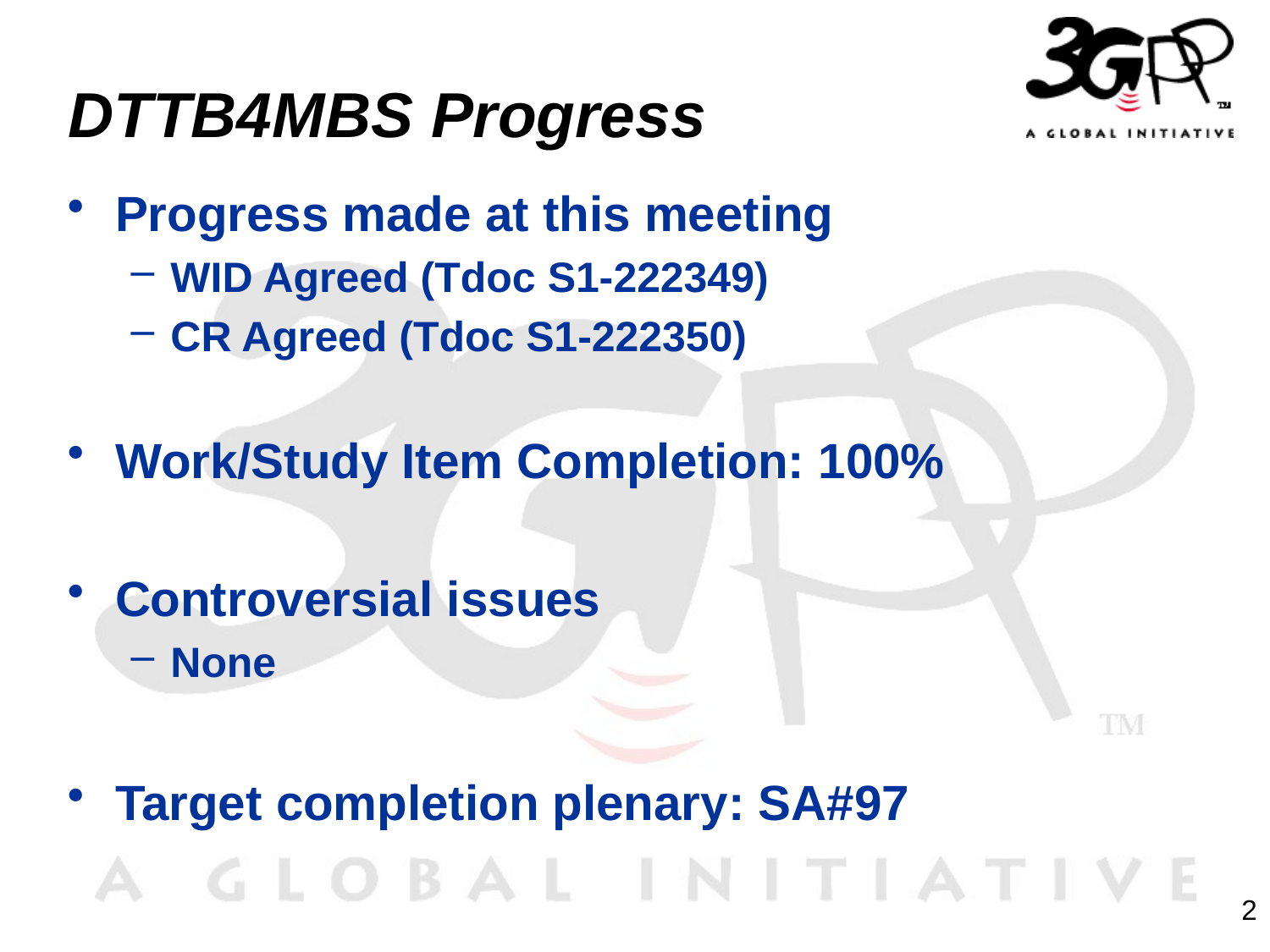

# DTTB4MBS Progress
Progress made at this meeting
WID Agreed (Tdoc S1-222349)
CR Agreed (Tdoc S1-222350)

Work/Study Item Completion: 100%

Controversial issues
None

Target completion plenary: SA#97
2